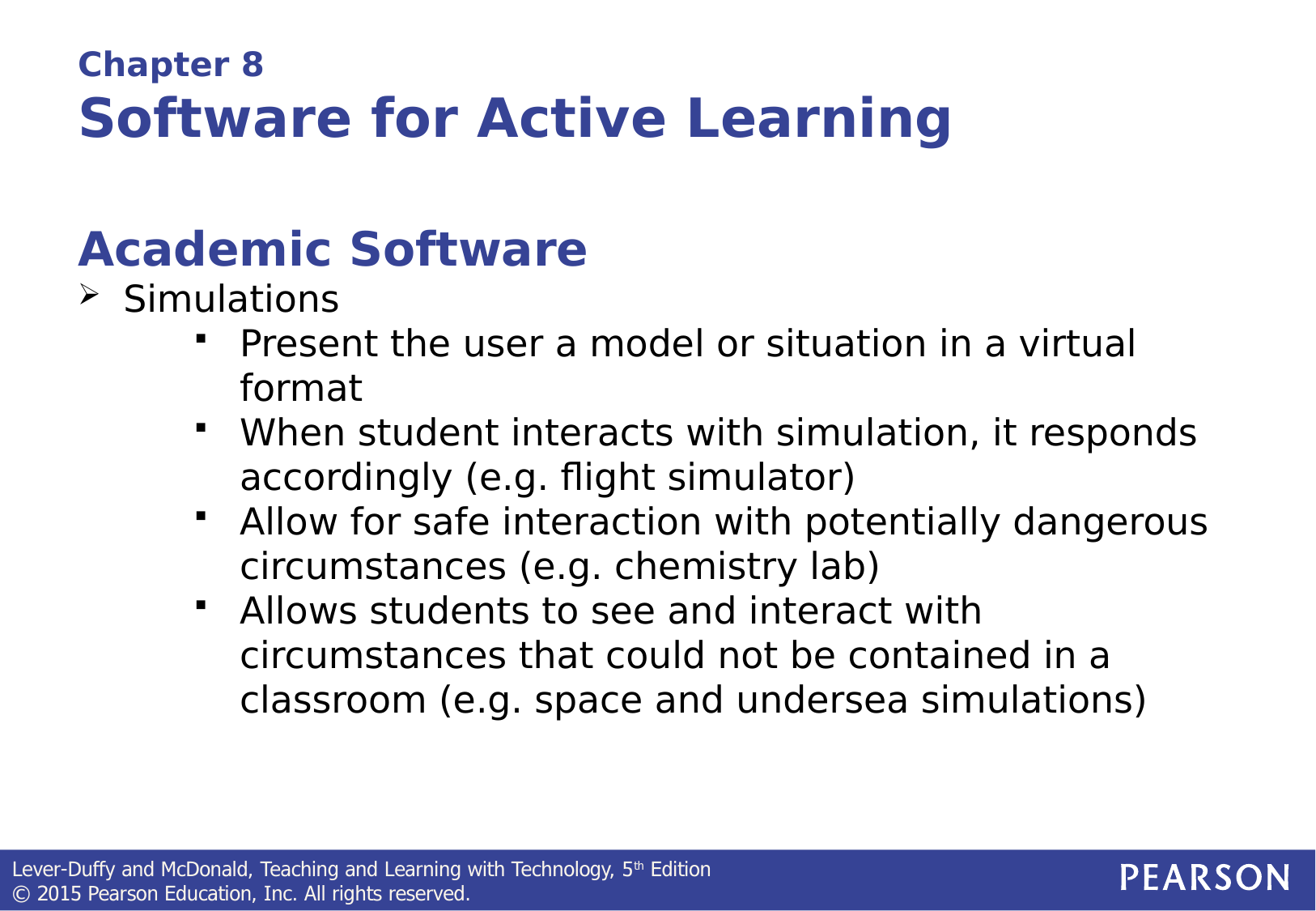

# Chapter 8 Software for Active Learning
Academic Software
Simulations
Present the user a model or situation in a virtual format
When student interacts with simulation, it responds accordingly (e.g. flight simulator)
Allow for safe interaction with potentially dangerous circumstances (e.g. chemistry lab)
Allows students to see and interact with circumstances that could not be contained in a classroom (e.g. space and undersea simulations)